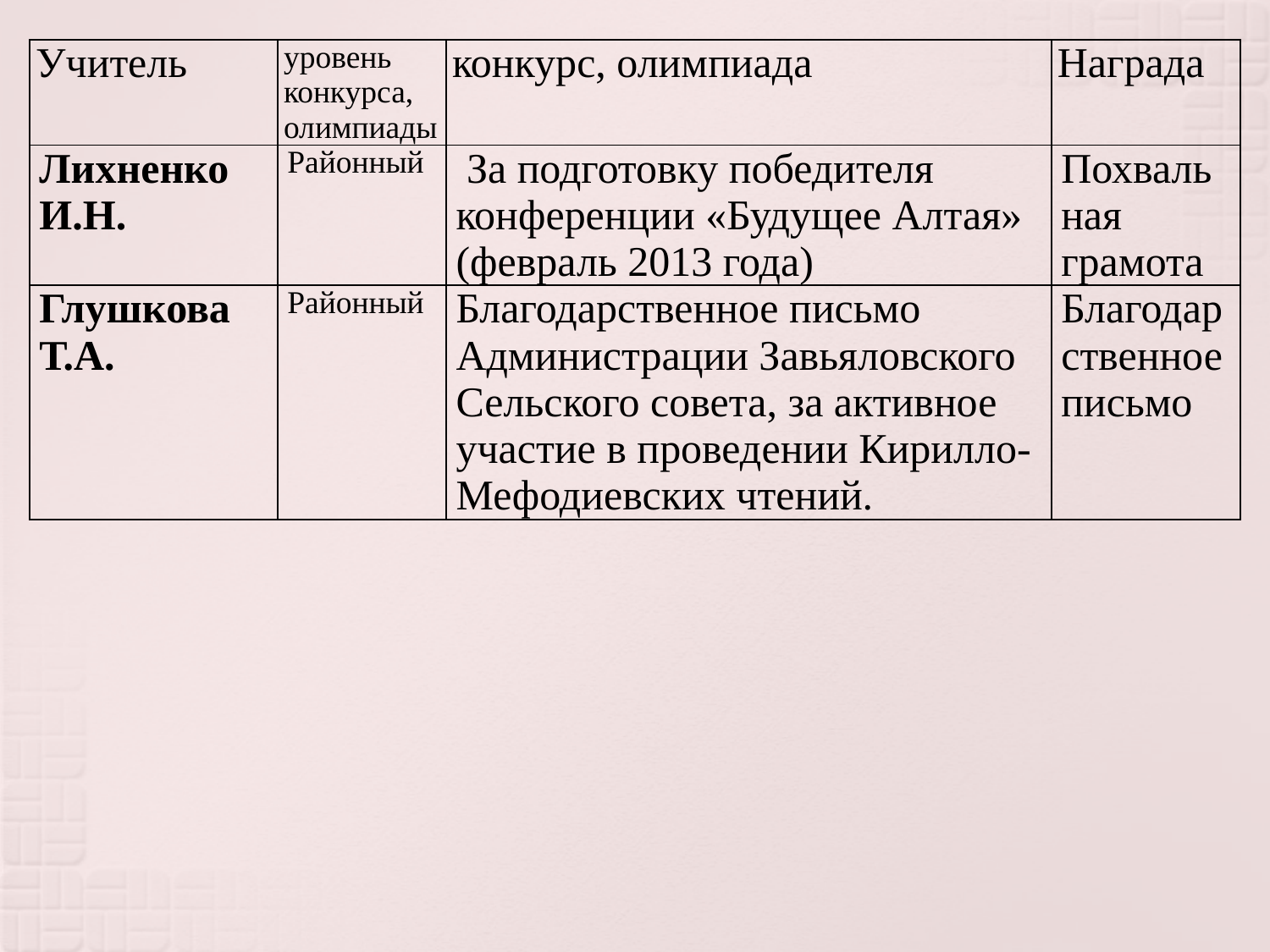

| Учитель | уровень конкурса, олимпиады | конкурс, олимпиада | Награда |
| --- | --- | --- | --- |
| Лихненко И.Н. | Районный | За подготовку победителя конференции «Будущее Алтая» (февраль 2013 года) | Похвальная грамота |
| Глушкова Т.А. | Районный | Благодарственное письмо Администрации Завьяловского Сельского совета, за активное участие в проведении Кирилло-Мефодиевских чтений. | Благодарственное письмо |